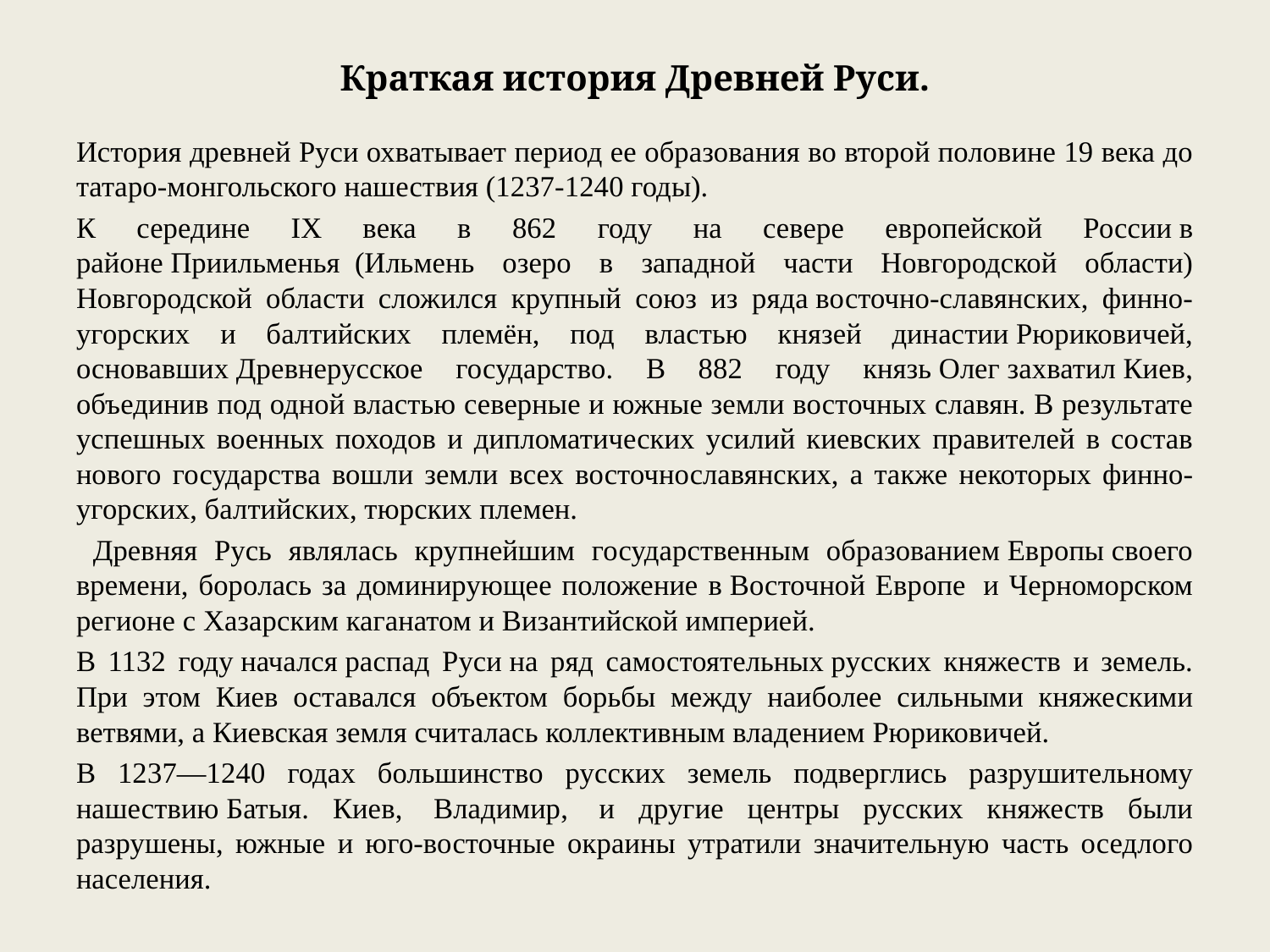

# Краткая история Древней Руси.
История древней Руси охватывает период ее образования во второй половине 19 века до татаро-монгольского нашествия (1237-1240 годы).
К середине IX века в 862 году на севере европейской России в районе Приильменья  (Ильмень озеро в западной части Новгородской области) Новгородской области сложился крупный союз из ряда восточно-славянских, финно-угорских и балтийских племён, под властью князей династии Рюриковичей, основавших Древнерусское государство. В 882 году князь Олег захватил Киев, объединив под одной властью северные и южные земли восточных славян. В результате успешных военных походов и дипломатических усилий киевских правителей в состав нового государства вошли земли всех восточнославянских, а также некоторых финно-угорских, балтийских, тюрских племен.
 Древняя Русь являлась крупнейшим государственным образованием Европы своего времени, боролась за доминирующее положение в Восточной Европе  и Черноморском регионе с Хазарским каганатом и Византийской империей.
В 1132 году начался распад Руси на ряд самостоятельных русских княжеств и земель. При этом Киев оставался объектом борьбы между наиболее сильными княжескими ветвями, а Киевская земля считалась коллективным владением Рюриковичей.
В 1237—1240 годах большинство русских земель подверглись разрушительному нашествию Батыя. Киев,  Владимир,  и другие центры русских княжеств были разрушены, южные и юго-восточные окраины утратили значительную часть оседлого населения.